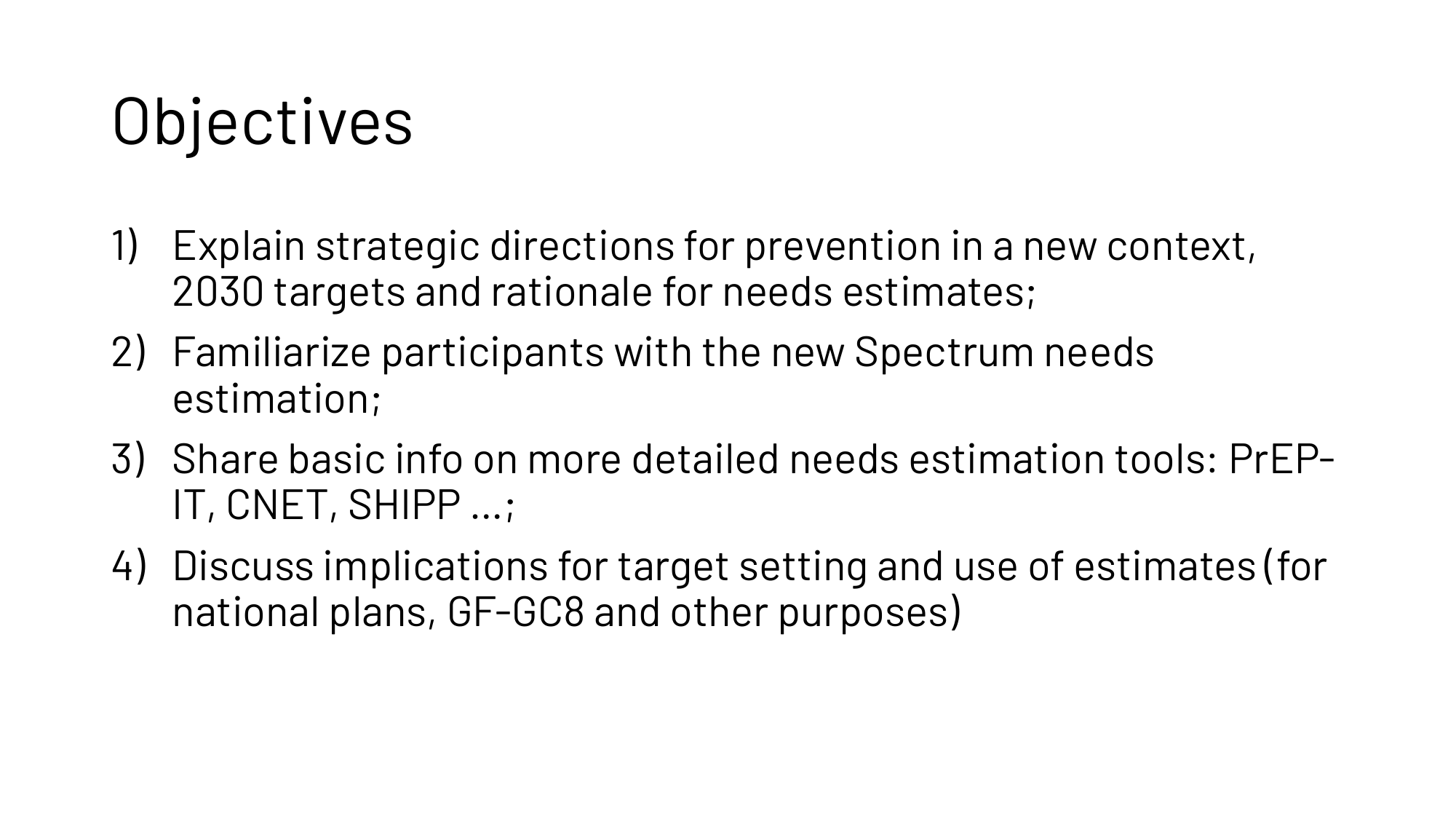

# Objectives
Explain strategic directions for prevention in a new context, 2030 targets and rationale for needs estimates;
Familiarize participants with the new Spectrum needs estimation;
Share basic info on more detailed needs estimation tools: PrEP-IT, CNET, SHIPP …;
Discuss implications for target setting and use of estimates (for national plans, GF-GC8 and other purposes)